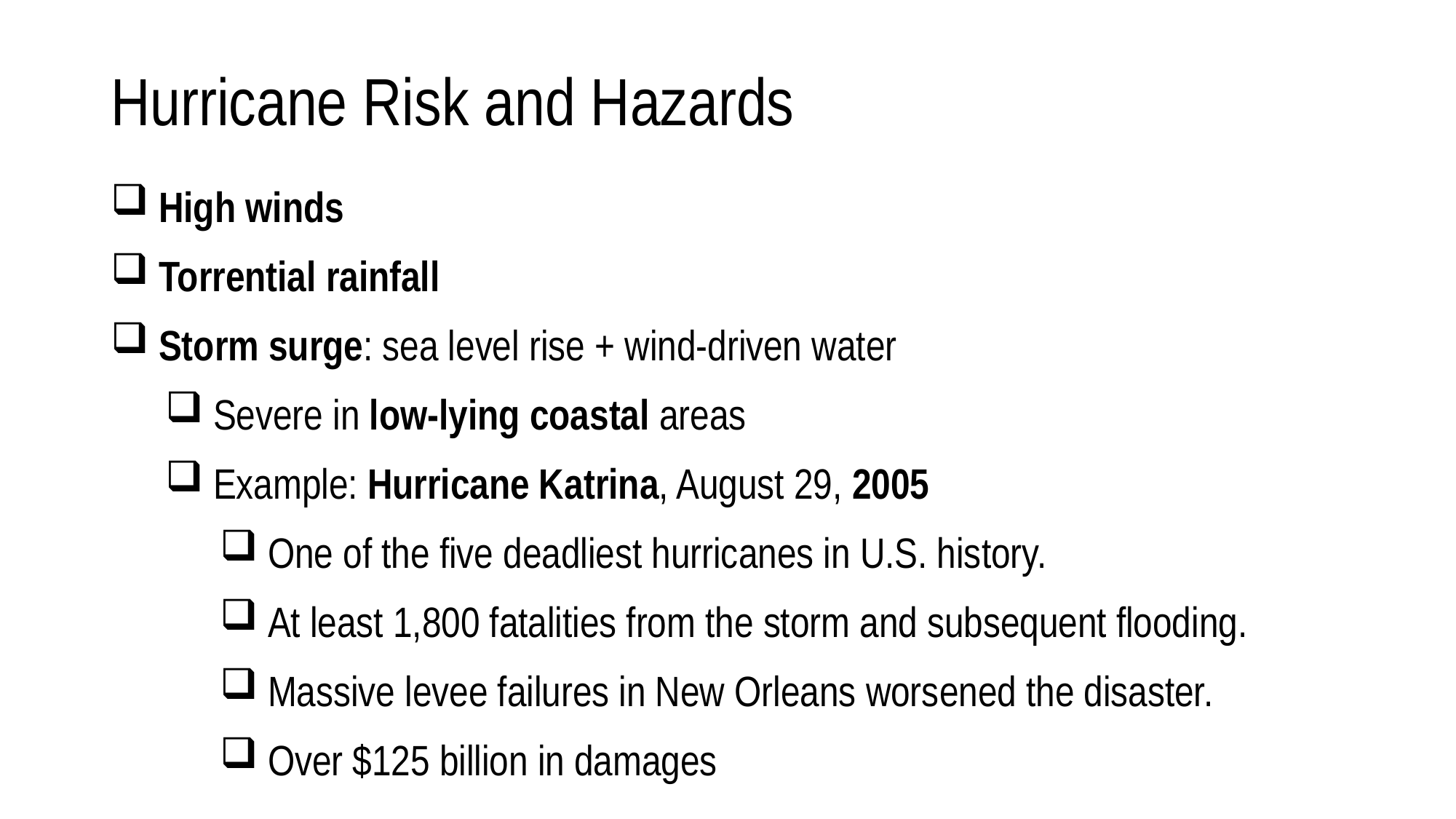

# Hurricane Risk and Hazards
 High winds
 Torrential rainfall
 Storm surge: sea level rise + wind-driven water
 Severe in low-lying coastal areas
 Example: Hurricane Katrina, August 29, 2005
 One of the five deadliest hurricanes in U.S. history.
 At least 1,800 fatalities from the storm and subsequent flooding.
 Massive levee failures in New Orleans worsened the disaster.
 Over $125 billion in damages